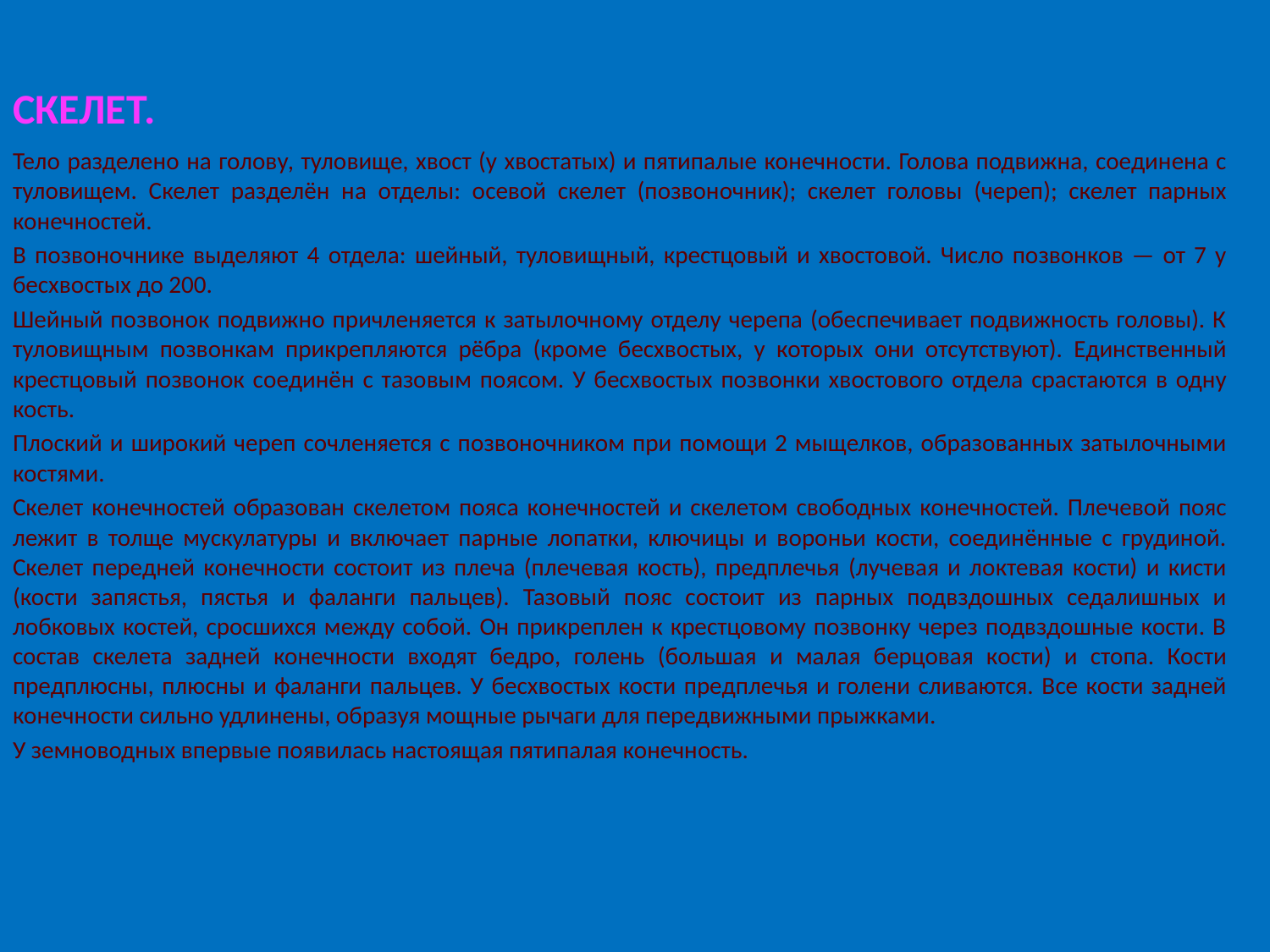

# Скелет.
Тело разделено на голову, туловище, хвост (у хвостатых) и пятипалые конечности. Голова подвижна, соединена с туловищем. Скелет разделён на отделы: осевой скелет (позвоночник); скелет головы (череп); скелет парных конечностей.
В позвоночнике выделяют 4 отдела: шейный, туловищный, крестцовый и хвостовой. Число позвонков — от 7 у бесхвостых до 200.
Шейный позвонок подвижно причленяется к затылочному отделу черепа (обеспечивает подвижность головы). К туловищным позвонкам прикрепляются рёбра (кроме бесхвостых, у которых они отсутствуют). Единственный крестцовый позвонок соединён с тазовым поясом. У бесхвостых позвонки хвостового отдела срастаются в одну кость.
Плоский и широкий череп сочленяется с позвоночником при помощи 2 мыщелков, образованных затылочными костями.
Скелет конечностей образован скелетом пояса конечностей и скелетом свободных конечностей. Плечевой пояс лежит в толще мускулатуры и включает парные лопатки, ключицы и вороньи кости, соединённые с грудиной. Скелет передней конечности состоит из плеча (плечевая кость), предплечья (лучевая и локтевая кости) и кисти (кости запястья, пястья и фаланги пальцев). Тазовый пояс состоит из парных подвздошных седалишных и лобковых костей, сросшихся между собой. Он прикреплен к крестцовому позвонку через подвздошные кости. В состав скелета задней конечности входят бедро, голень (большая и малая берцовая кости) и стопа. Кости предплюсны, плюсны и фаланги пальцев. У бесхвостых кости предплечья и голени сливаются. Все кости задней конечности сильно удлинены, образуя мощные рычаги для передвижными прыжками.
У земноводных впервые появилась настоящая пятипалая конечность.